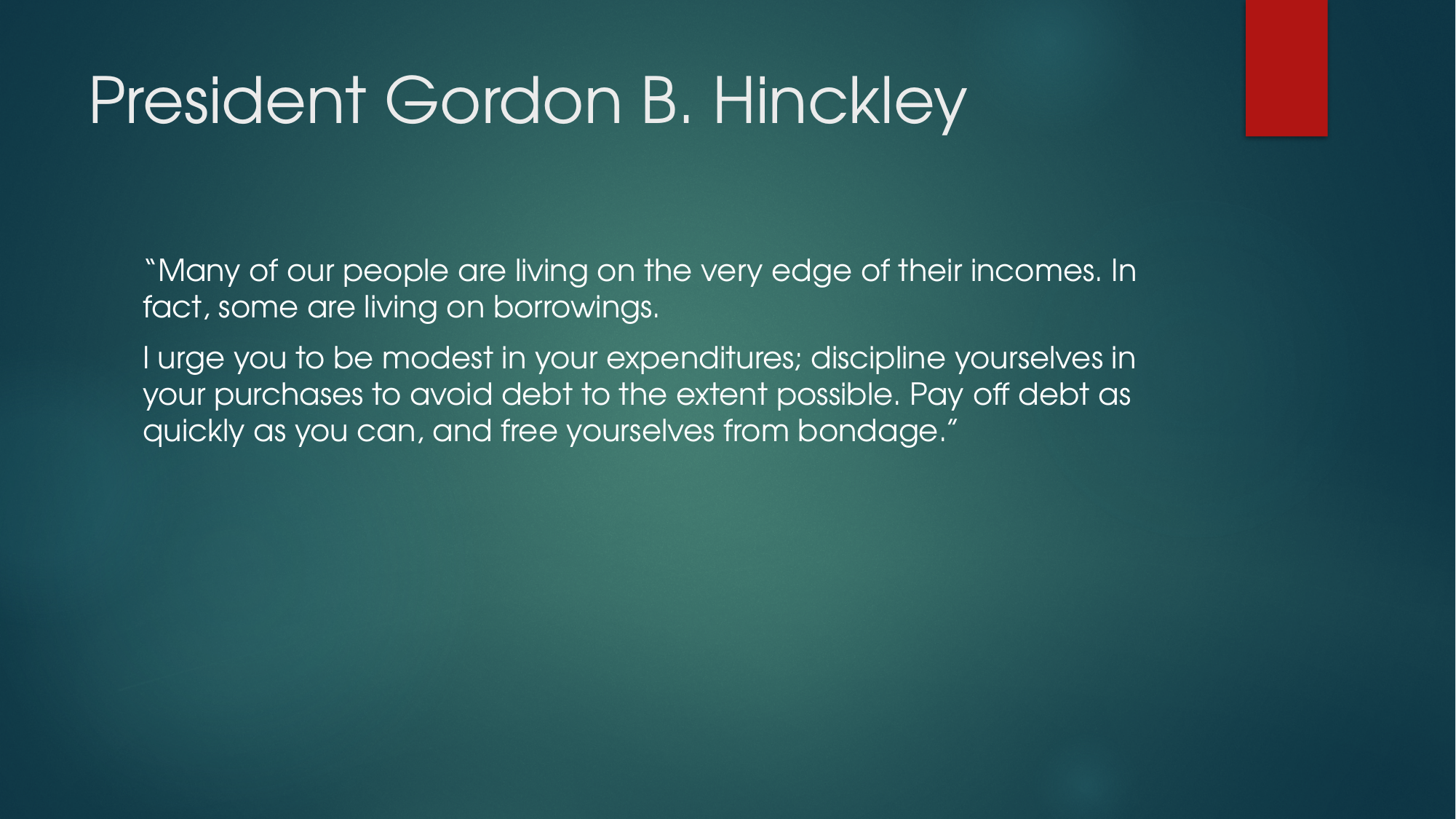

# President Gordon B. Hinckley
“Many of our people are living on the very edge of their incomes. In fact, some are living on borrowings.
I urge you to be modest in your expenditures; discipline yourselves in your purchases to avoid debt to the extent possible. Pay off debt as quickly as you can, and free yourselves from bondage.”